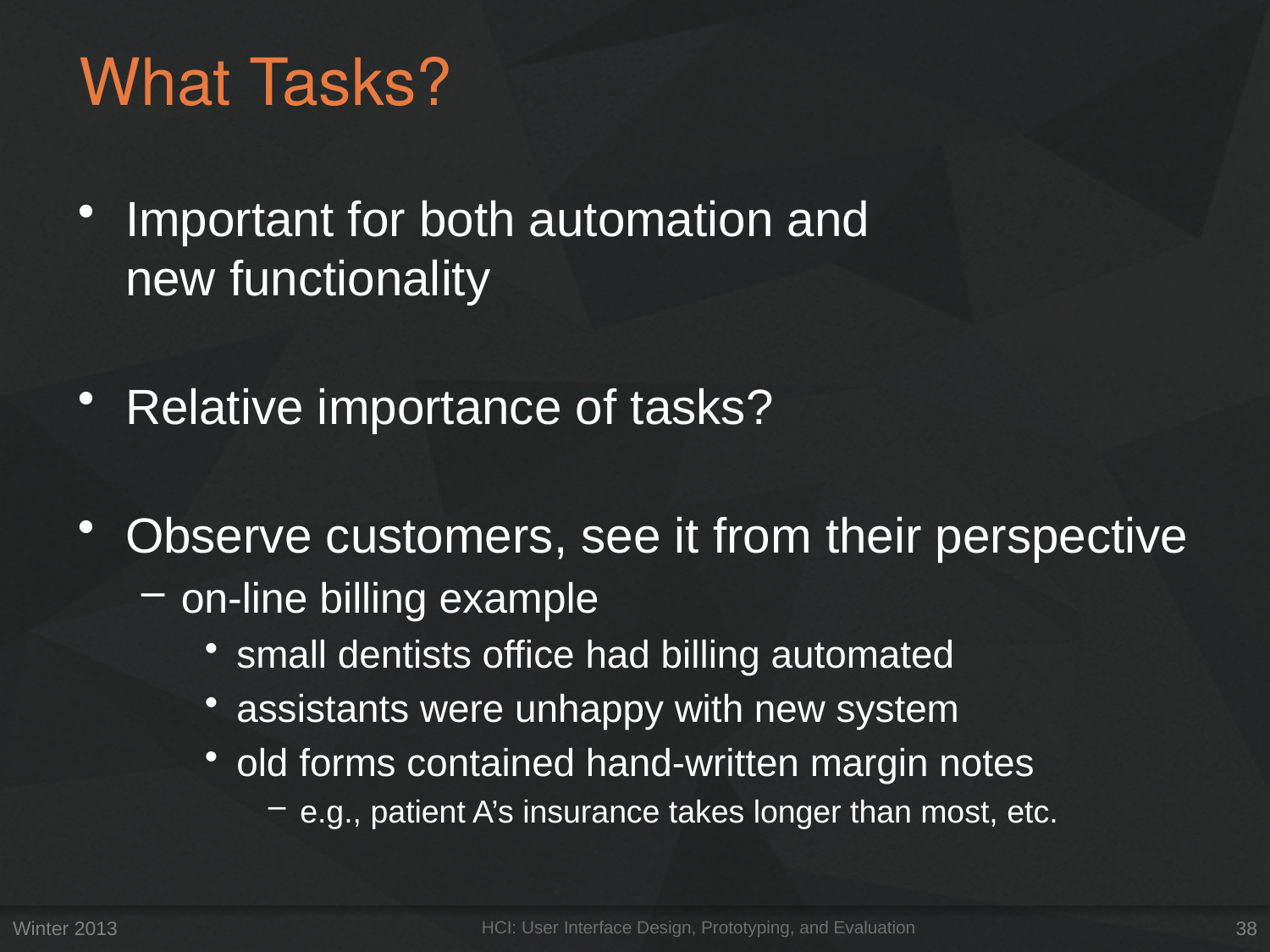

# What Tasks?
Important for both automation and
new functionality
Relative importance of tasks?
Observe customers, see it from their perspective
on-line billing example
small dentists office had billing automated
assistants were unhappy with new system
old forms contained hand-written margin notes
e.g., patient A’s insurance takes longer than most, etc.
Winter 2013
HCI: User Interface Design, Prototyping, and Evaluation
38